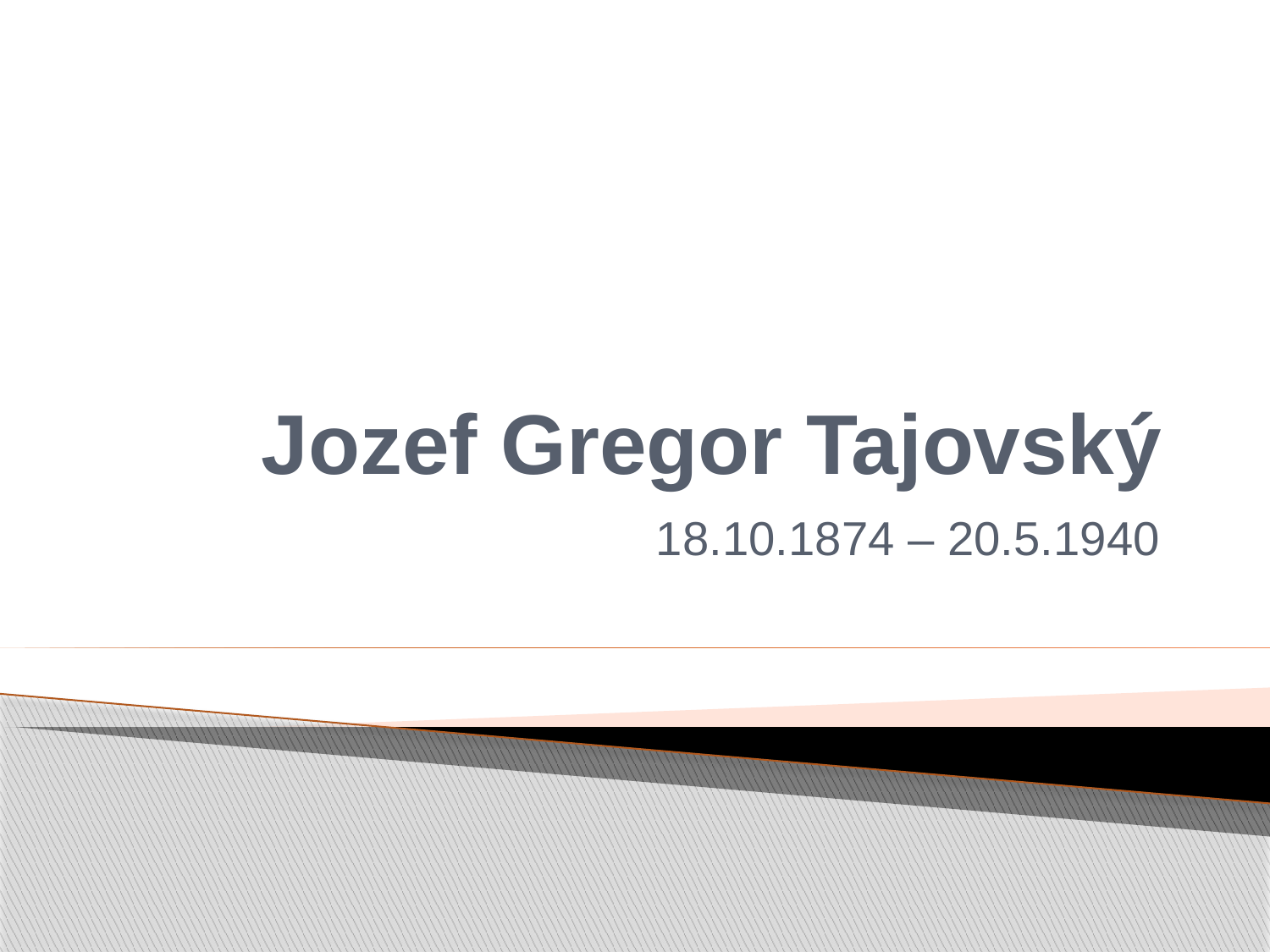

# Jozef Gregor Tajovský
18.10.1874 – 20.5.1940